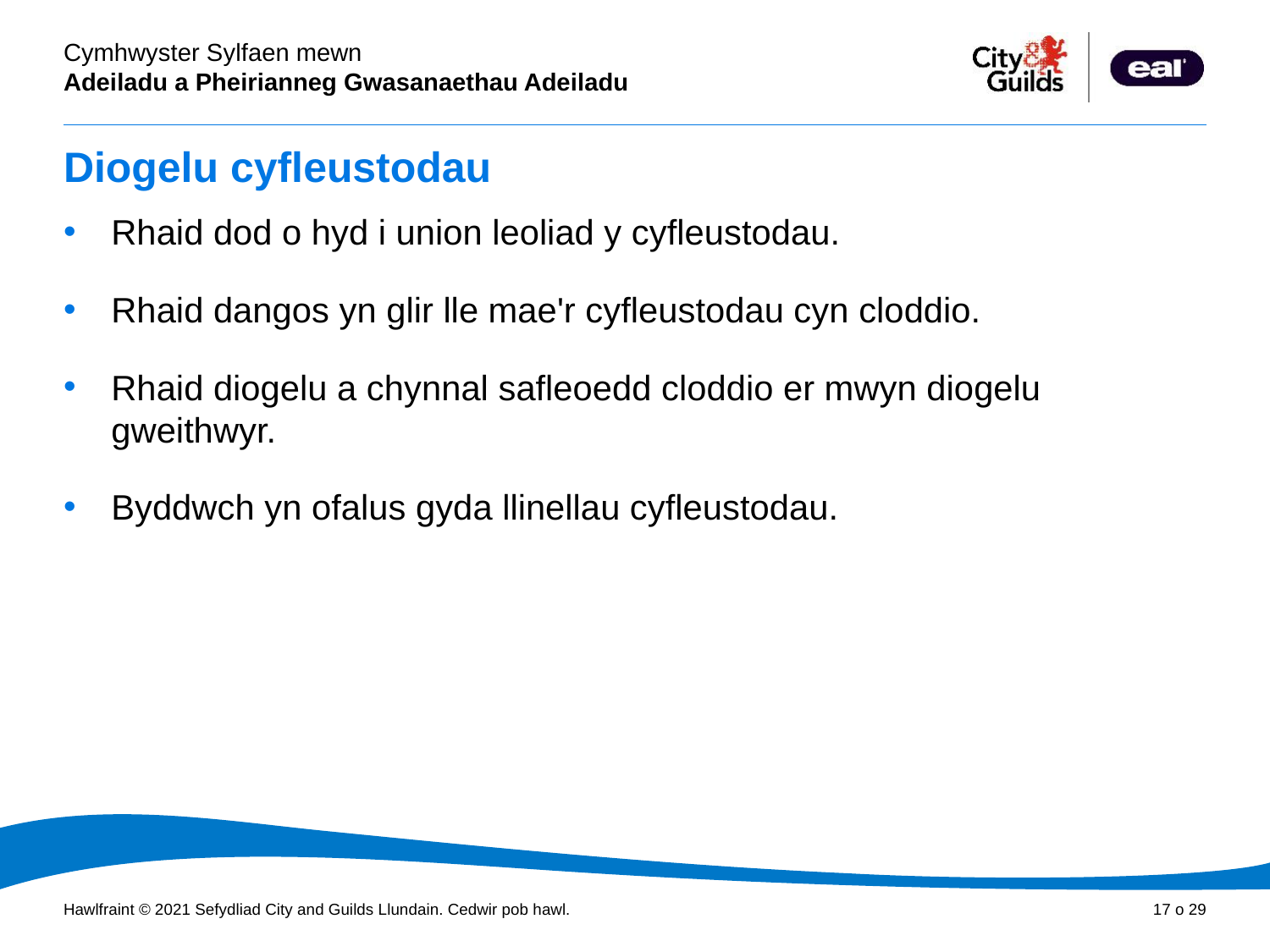

# Diogelu cyfleustodau
Rhaid dod o hyd i union leoliad y cyfleustodau.
Rhaid dangos yn glir lle mae'r cyfleustodau cyn cloddio.
Rhaid diogelu a chynnal safleoedd cloddio er mwyn diogelu gweithwyr.
Byddwch yn ofalus gyda llinellau cyfleustodau.